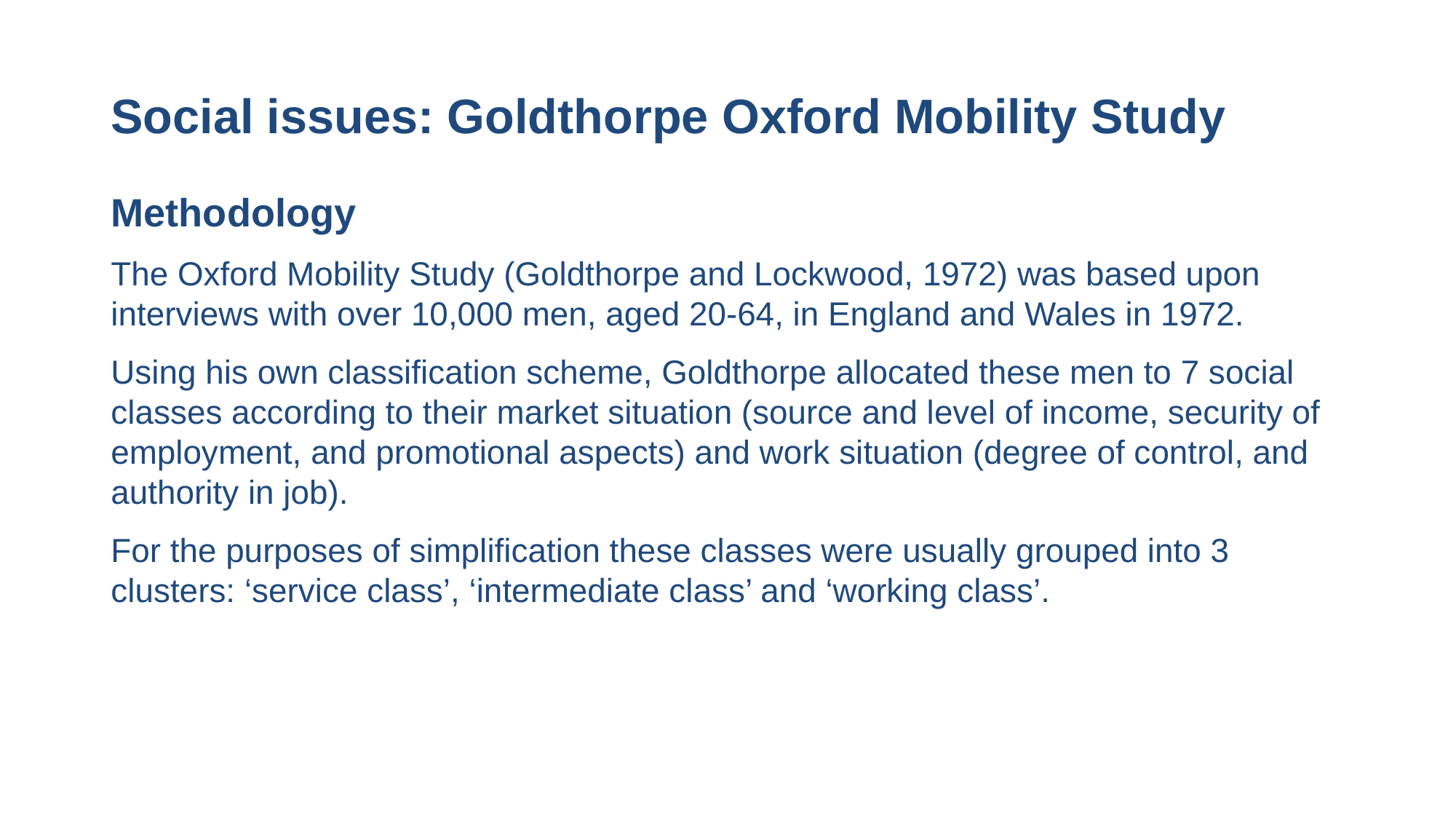

# Social issues: Goldthorpe Oxford Mobility Study
Methodology
The Oxford Mobility Study (Goldthorpe and Lockwood, 1972) was based upon interviews with over 10,000 men, aged 20-64, in England and Wales in 1972.
Using his own classification scheme, Goldthorpe allocated these men to 7 social classes according to their market situation (source and level of income, security of employment, and promotional aspects) and work situation (degree of control, and authority in job).
For the purposes of simplification these classes were usually grouped into 3 clusters: ‘service class’, ‘intermediate class’ and ‘working class’.